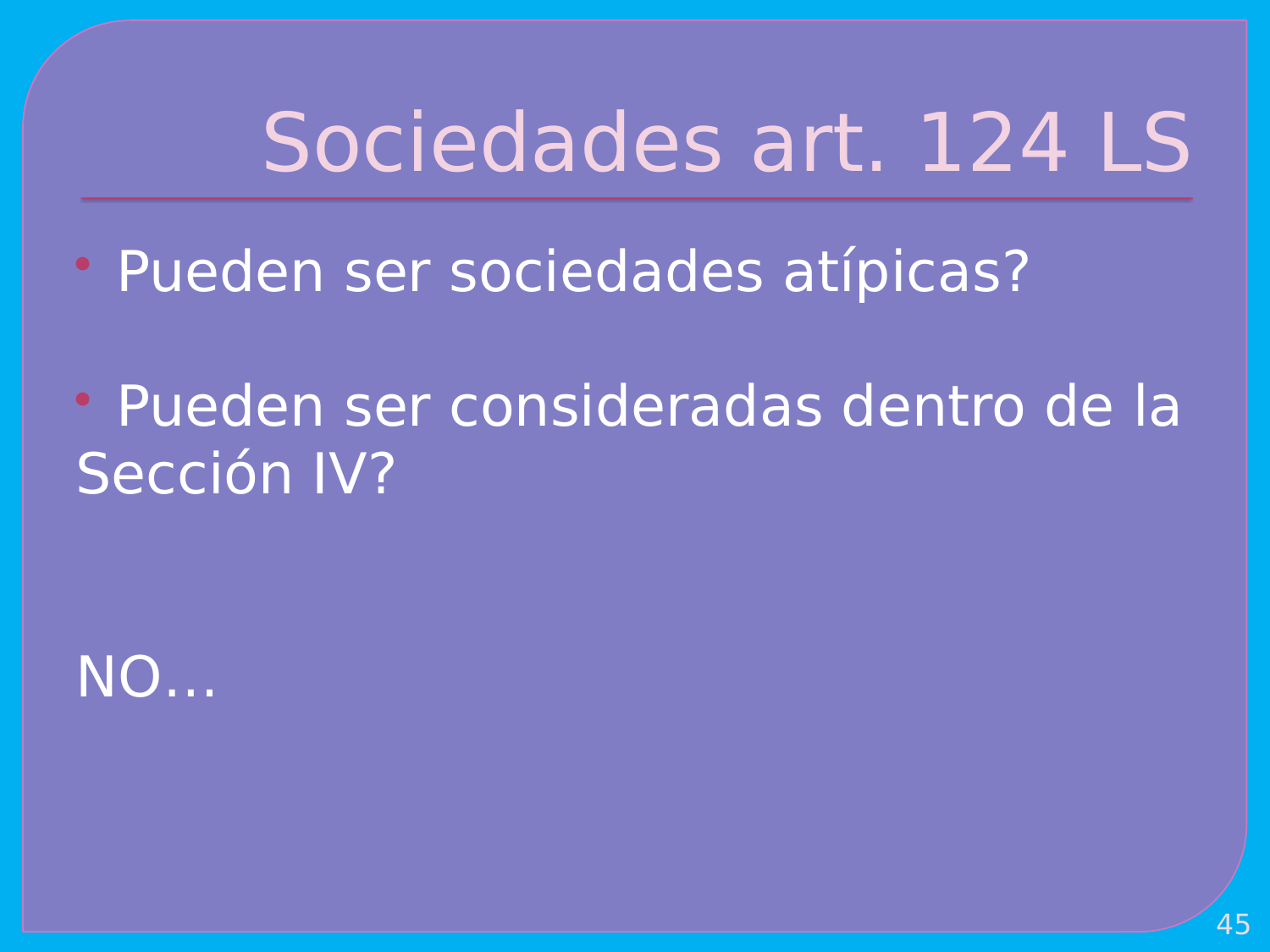

# Sociedades art. 124 LS
Pueden ser sociedades atípicas?

Pueden ser consideradas dentro de la
Sección IV?

NO…
45